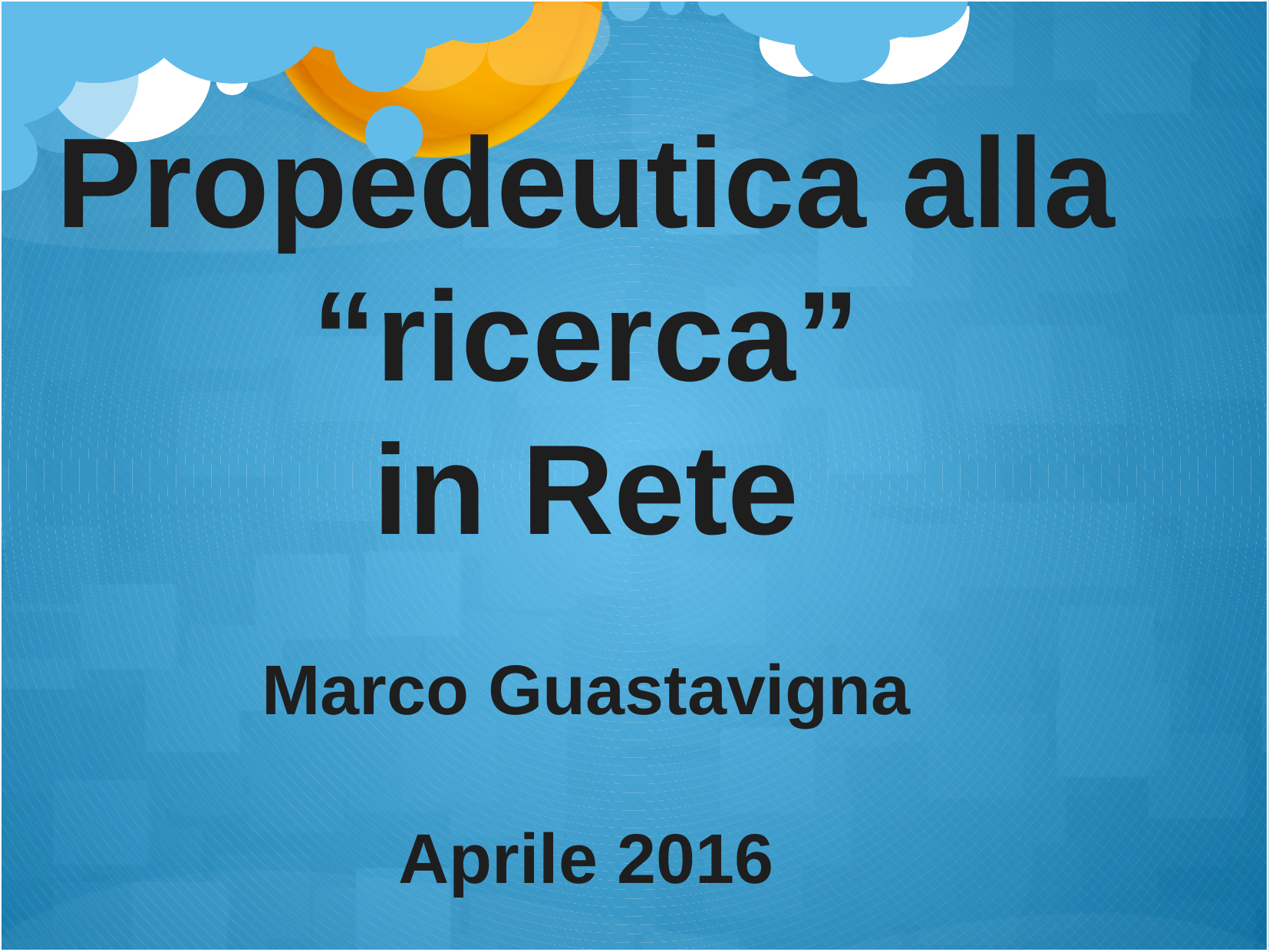

Propedeutica alla “ricerca”
in Rete

Marco Guastavigna

Aprile 2016